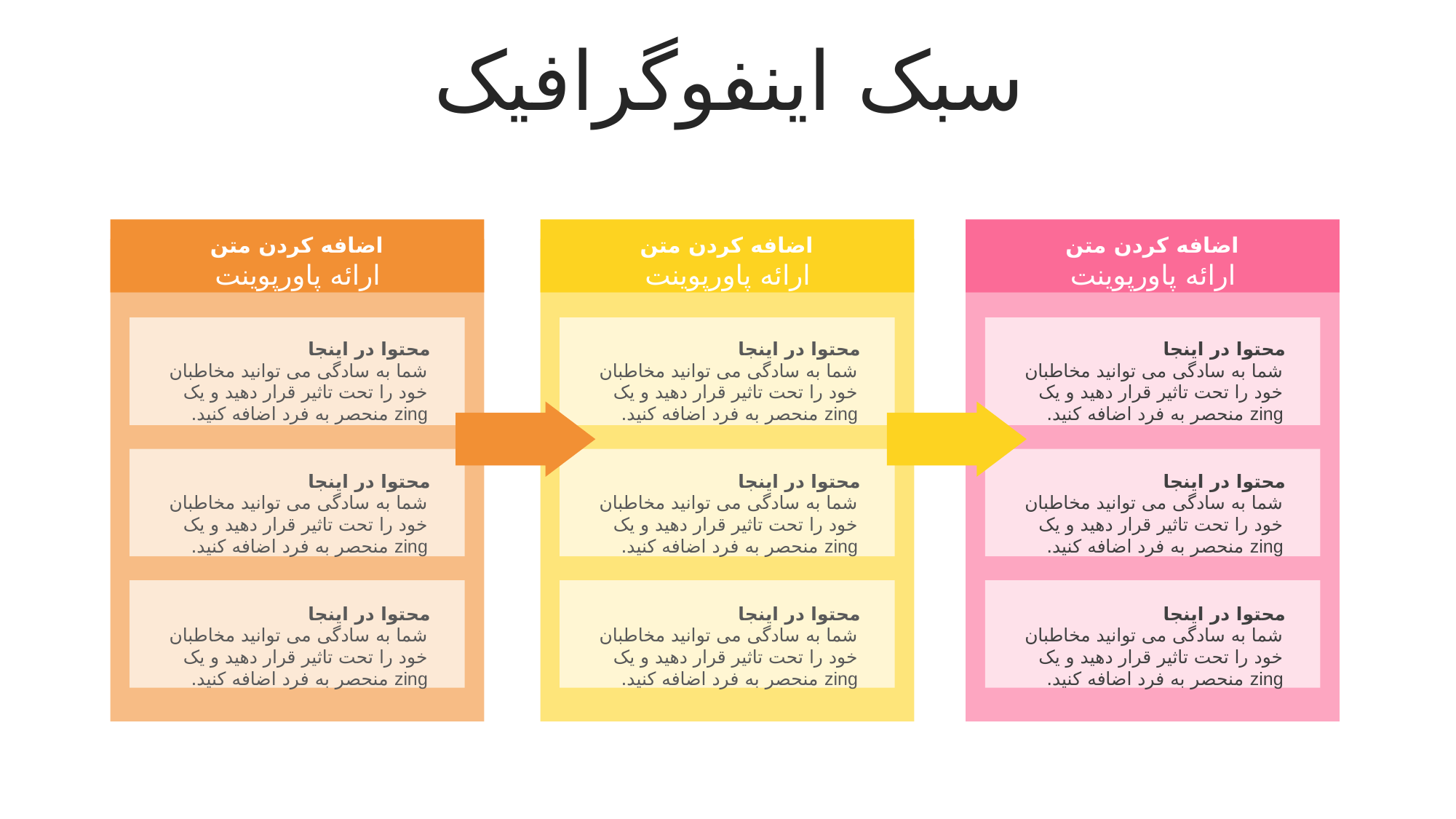

سبک اینفوگرافیک

اضافه کردن متن
ارائه پاورپوینت
اضافه کردن متن
ارائه پاورپوینت
اضافه کردن متن
ارائه پاورپوینت

محتوا در اینجا
شما به سادگی می توانید مخاطبان خود را تحت تاثیر قرار دهید و یک zing منحصر به فرد اضافه کنید.
محتوا در اینجا
شما به سادگی می توانید مخاطبان خود را تحت تاثیر قرار دهید و یک zing منحصر به فرد اضافه کنید.
محتوا در اینجا
شما به سادگی می توانید مخاطبان خود را تحت تاثیر قرار دهید و یک zing منحصر به فرد اضافه کنید.

محتوا در اینجا
شما به سادگی می توانید مخاطبان خود را تحت تاثیر قرار دهید و یک zing منحصر به فرد اضافه کنید.
محتوا در اینجا
شما به سادگی می توانید مخاطبان خود را تحت تاثیر قرار دهید و یک zing منحصر به فرد اضافه کنید.
محتوا در اینجا
شما به سادگی می توانید مخاطبان خود را تحت تاثیر قرار دهید و یک zing منحصر به فرد اضافه کنید.

محتوا در اینجا
شما به سادگی می توانید مخاطبان خود را تحت تاثیر قرار دهید و یک zing منحصر به فرد اضافه کنید.
محتوا در اینجا
شما به سادگی می توانید مخاطبان خود را تحت تاثیر قرار دهید و یک zing منحصر به فرد اضافه کنید.
محتوا در اینجا
شما به سادگی می توانید مخاطبان خود را تحت تاثیر قرار دهید و یک zing منحصر به فرد اضافه کنید.